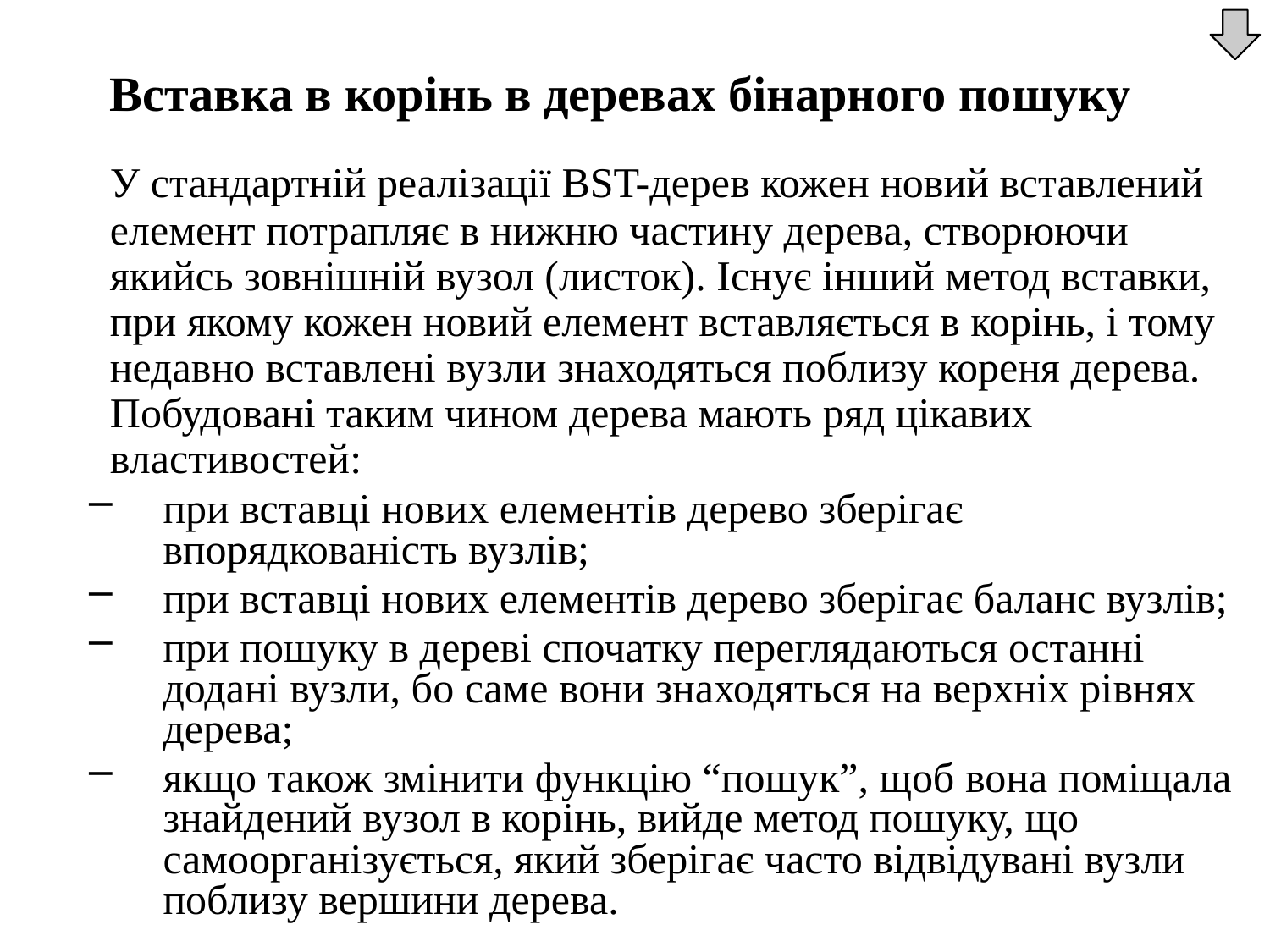

Вставка в корінь в деревах бінарного пошуку

	У стандартній реалізації BST-дерев кожен новий вставлений елемент потрапляє в нижню частину дерева, створюючи якийсь зовнішній вузол (листок). Існує інший метод вставки, при якому кожен новий елемент вставляється в корінь, і тому недавно вставлені вузли знаходяться поблизу кореня дерева. Побудовані таким чином дерева мають ряд цікавих властивостей:
при вставці нових елементів дерево зберігає впорядкованість вузлів;
при вставці нових елементів дерево зберігає баланс вузлів;
при пошуку в дереві спочатку переглядаються останні додані вузли, бо саме вони знаходяться на верхніх рівнях дерева;
якщо також змінити функцію “пошук”, щоб вона поміщала знайдений вузол в корінь, вийде метод пошуку, що самоорганізується, який зберігає часто відвідувані вузли поблизу вершини дерева.